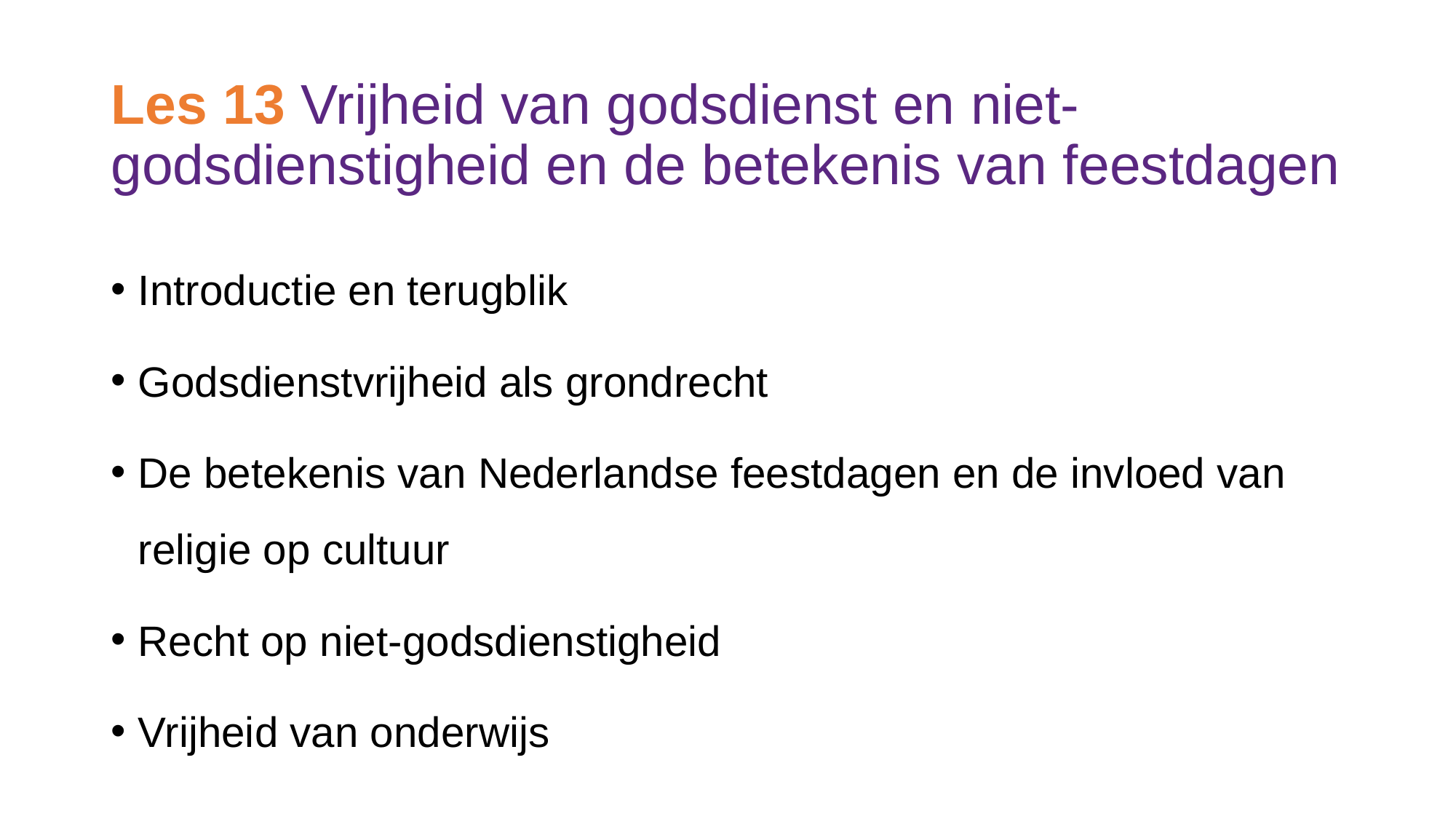

# Les 13 Vrijheid van godsdienst en niet-godsdienstigheid en de betekenis van feestdagen
Introductie en terugblik
Godsdienstvrijheid als grondrecht
De betekenis van Nederlandse feestdagen en de invloed van religie op cultuur
Recht op niet-godsdienstigheid
Vrijheid van onderwijs